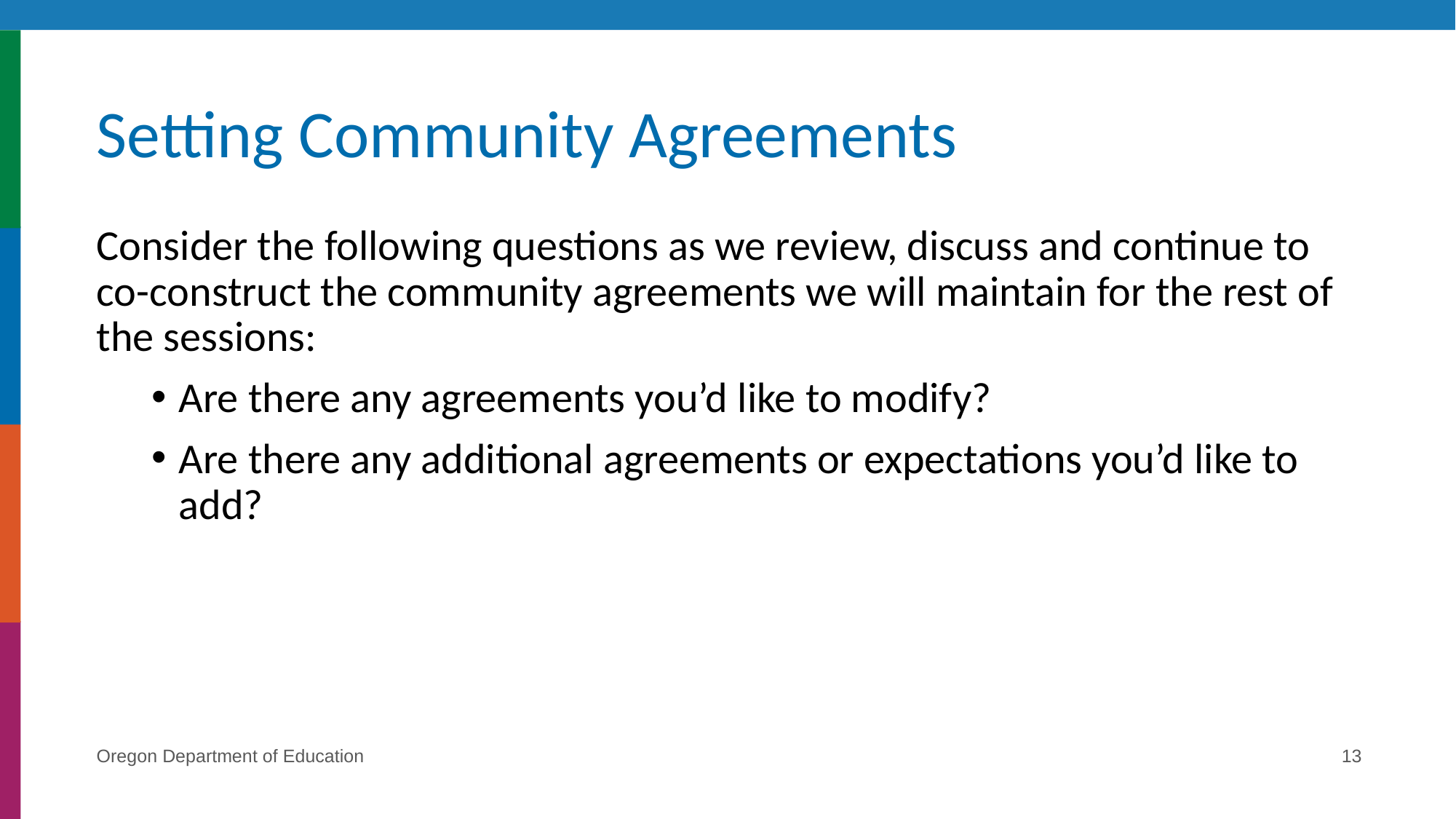

# Setting Community Agreements
Consider the following questions as we review, discuss and continue to co-construct the community agreements we will maintain for the rest of the sessions:
Are there any agreements you’d like to modify?
Are there any additional agreements or expectations you’d like to add?

Oregon Department of Education
13